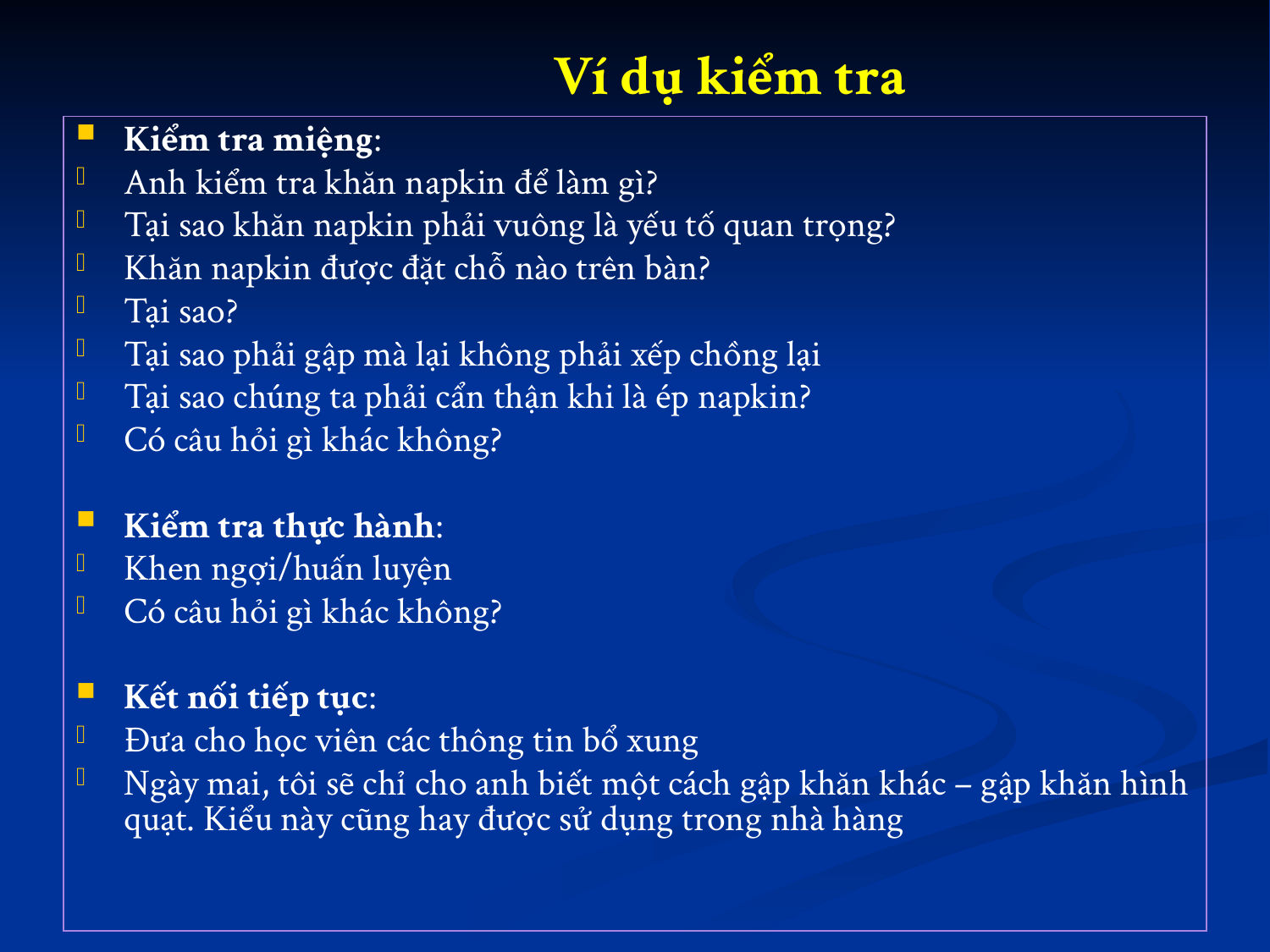

# Ví dụ kiểm tra
Kiểm tra miệng:
Anh kiểm tra khăn napkin để làm gì?
Tại sao khăn napkin phải vuông là yếu tố quan trọng?
Khăn napkin được đặt chỗ nào trên bàn?
Tại sao?
Tại sao phải gập mà lại không phải xếp chồng lại
Tại sao chúng ta phải cẩn thận khi là ép napkin?
Có câu hỏi gì khác không?

Kiểm tra thực hành:
Khen ngợi/huấn luyện
Có câu hỏi gì khác không?

Kết nối tiếp tục:
Đưa cho học viên các thông tin bổ xung
Ngày mai, tôi sẽ chỉ cho anh biết một cách gập khăn khác – gập khăn hình quạt. Kiểu này cũng hay được sử dụng trong nhà hàng